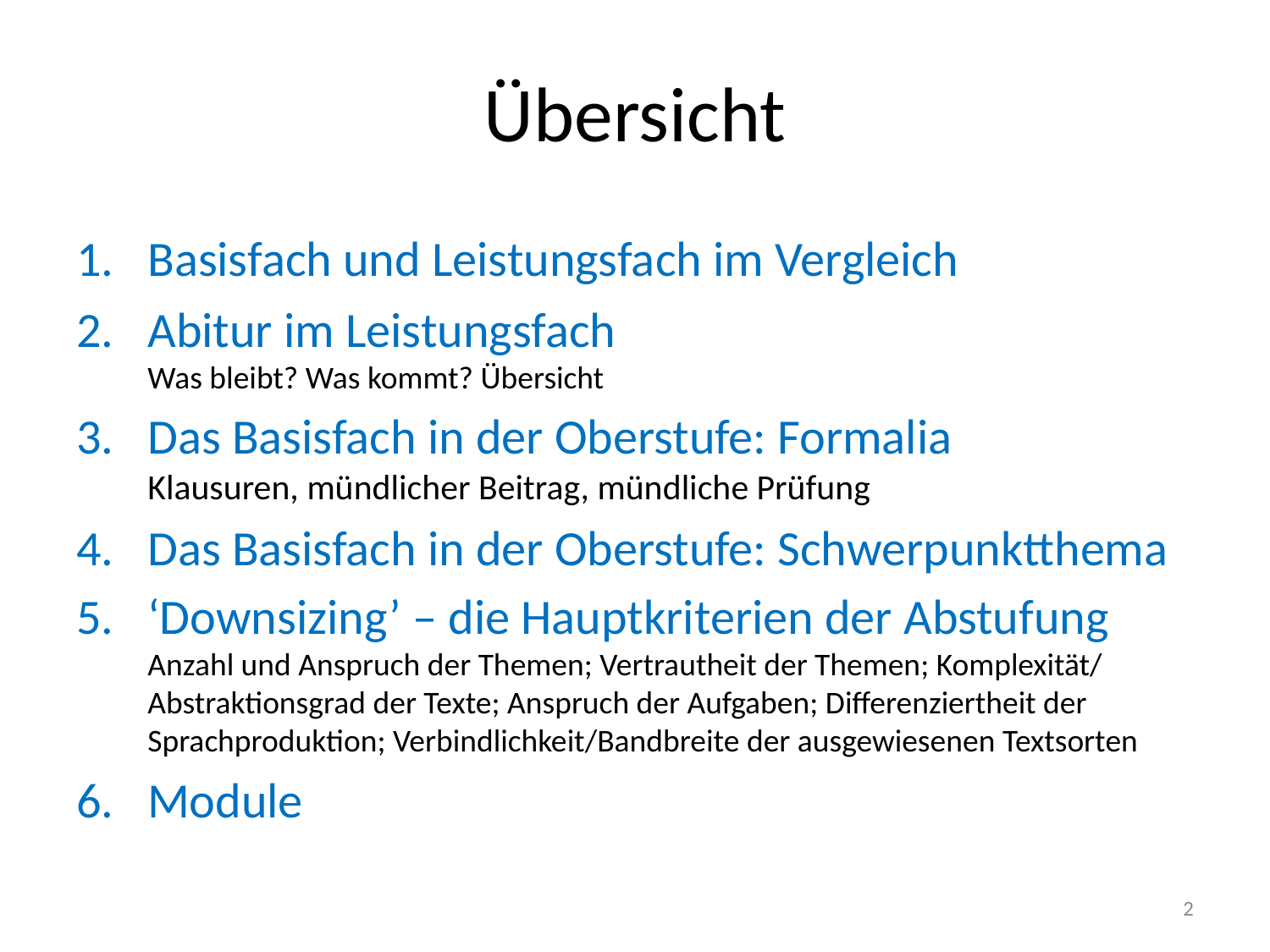

# Übersicht
Basisfach und Leistungsfach im Vergleich
Abitur im Leistungsfach
Was bleibt? Was kommt? Übersicht
Das Basisfach in der Oberstufe: Formalia
Klausuren, mündlicher Beitrag, mündliche Prüfung
Das Basisfach in der Oberstufe: Schwerpunktthema
‘Downsizing’ – die Hauptkriterien der Abstufung
Anzahl und Anspruch der Themen; Vertrautheit der Themen; Komplexität/       Abstraktionsgrad der Texte; Anspruch der Aufgaben; Differenziertheit der Sprachproduktion; Verbindlichkeit/Bandbreite der ausgewiesenen Textsorten
Module

2